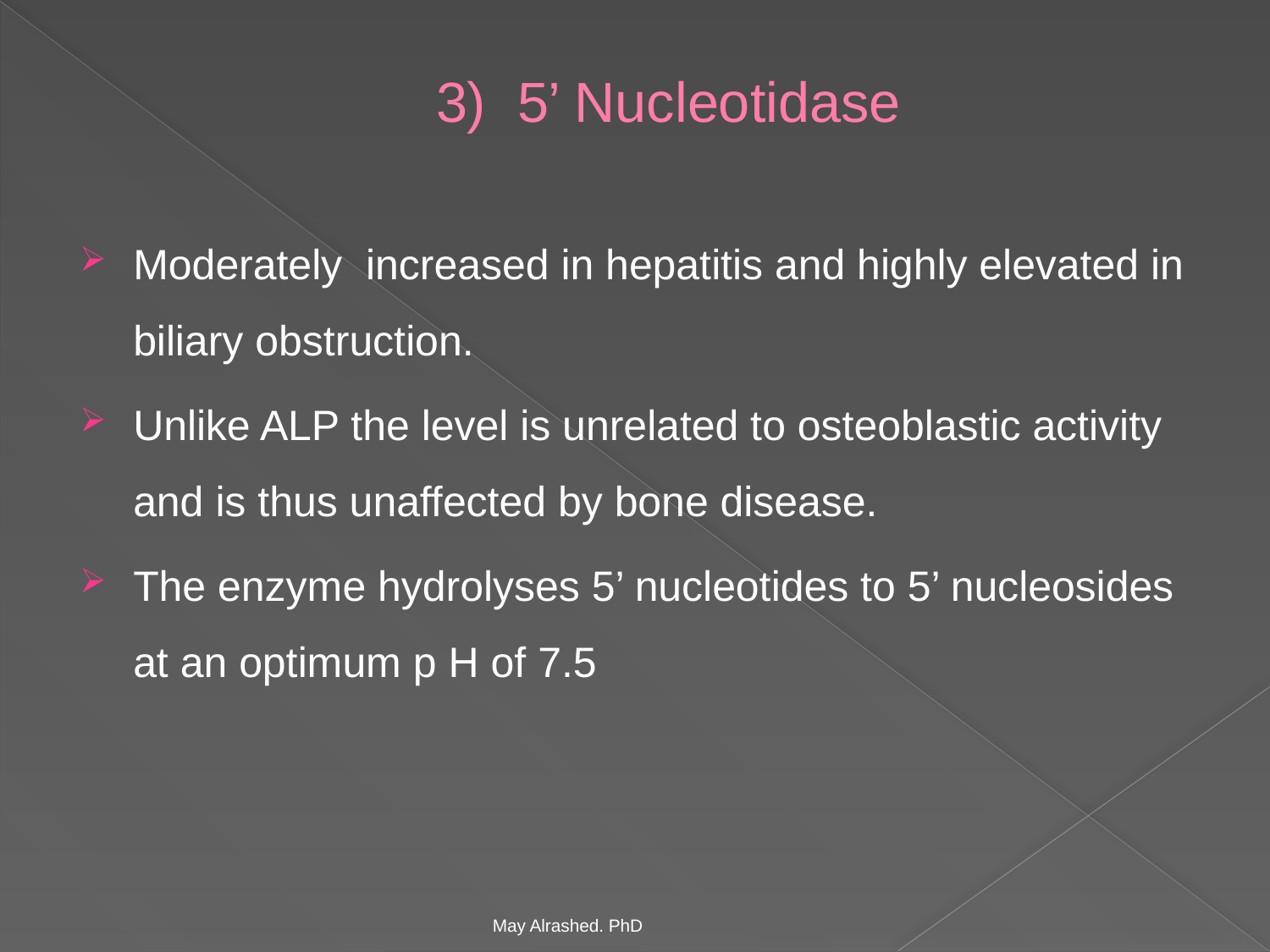

# 3)  5’ Nucleotidase
Moderately  increased in hepatitis and highly elevated in biliary obstruction.
Unlike ALP the level is unrelated to osteoblastic activity and is thus unaffected by bone disease.
The enzyme hydrolyses 5’ nucleotides to 5’ nucleosides at an optimum p H of 7.5

May Alrashed. PhD